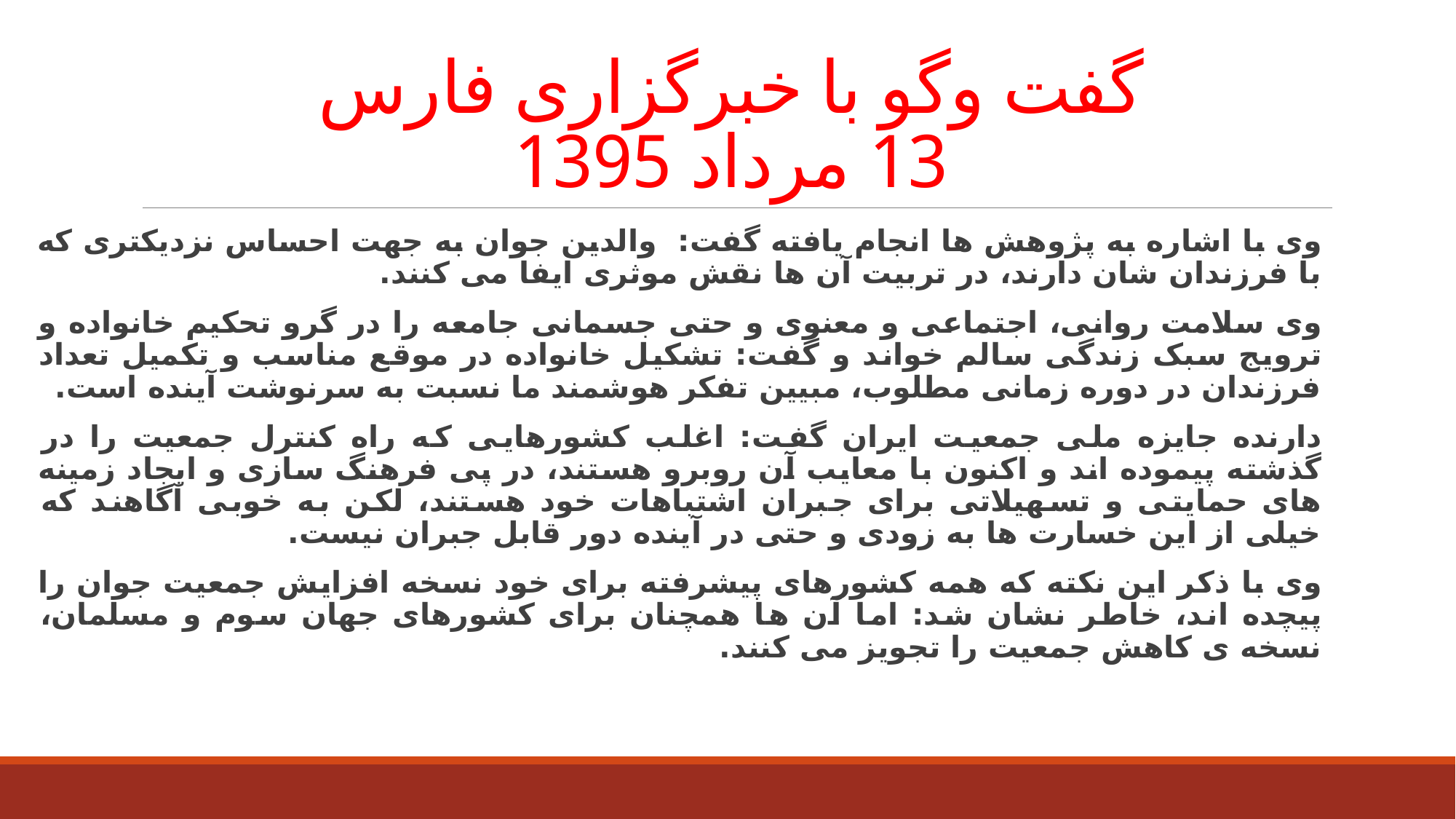

# گفت وگو با خبرگزاری فارس 13 مرداد 1395
وی با اشاره به پژوهش ها انجام یافته گفت:  والدین جوان به جهت احساس نزدیکتری که با فرزندان شان دارند، در تربیت آن ها نقش موثری ایفا می کنند.
وی سلامت روانی، اجتماعی و معنوی و حتی جسمانی جامعه را در گرو تحکیم خانواده و ترویج سبک زندگی سالم خواند و گفت: تشکیل خانواده در موقع مناسب و تکمیل تعداد فرزندان در دوره زمانی مطلوب، مبیین تفکر هوشمند ما نسبت به سرنوشت آینده است.
دارنده جایزه ملی جمعیت ایران گفت: اغلب کشورهایی که راه کنترل جمعیت را در گذشته پیموده اند و اکنون با معایب آن روبرو هستند، در پی فرهنگ سازی و ایجاد زمینه های حمایتی و تسهیلاتی برای جبران اشتباهات خود هستند، لکن به خوبی آگاهند که خیلی از این خسارت ها به زودی و حتی در آینده دور قابل جبران نیست.
وی با ذکر این نکته که همه کشورهای پیشرفته برای خود نسخه افزایش جمعیت جوان را پیچده اند، خاطر نشان شد: اما آن ها همچنان برای کشورهای جهان سوم و مسلمان، نسخه ی کاهش جمعیت را تجویز می کنند.